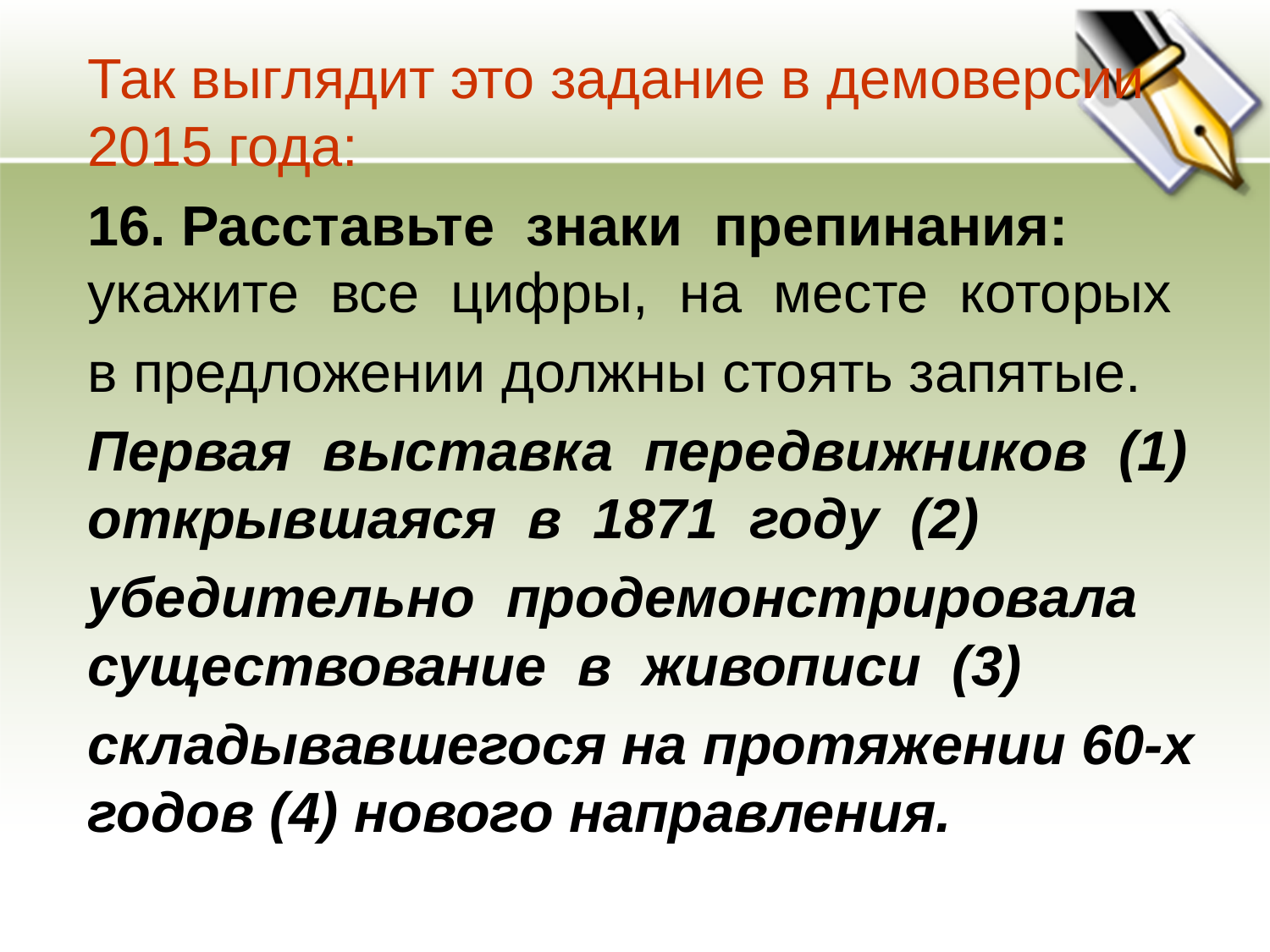

Так выглядит это задание в демоверсии 2015 года:
16. Расставьте  знаки  препинания:  укажите  все  цифры,  на  месте  которых
в предложении должны стоять запятые.
Первая  выставка  передвижников  (1)  открывшаяся  в  1871  году  (2)
убедительно  продемонстрировала  существование  в  живописи  (3)
складывавшегося на протяжении 60-х годов (4) нового направления.